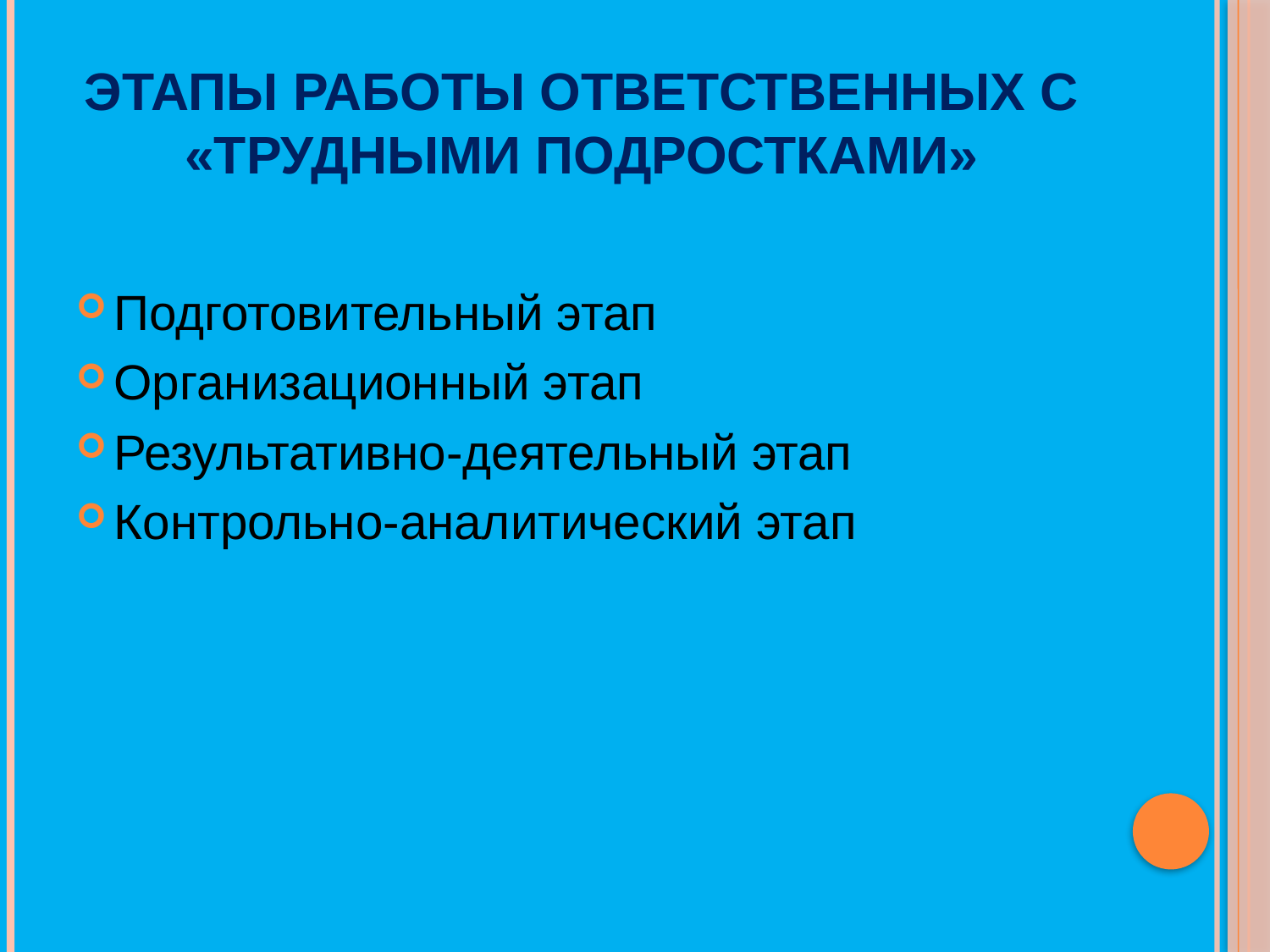

# этапы работы ответственных с «трудными подростками»
Подготовительный этап
Организационный этап
Результативно-деятельный этап
Контрольно-аналитический этап